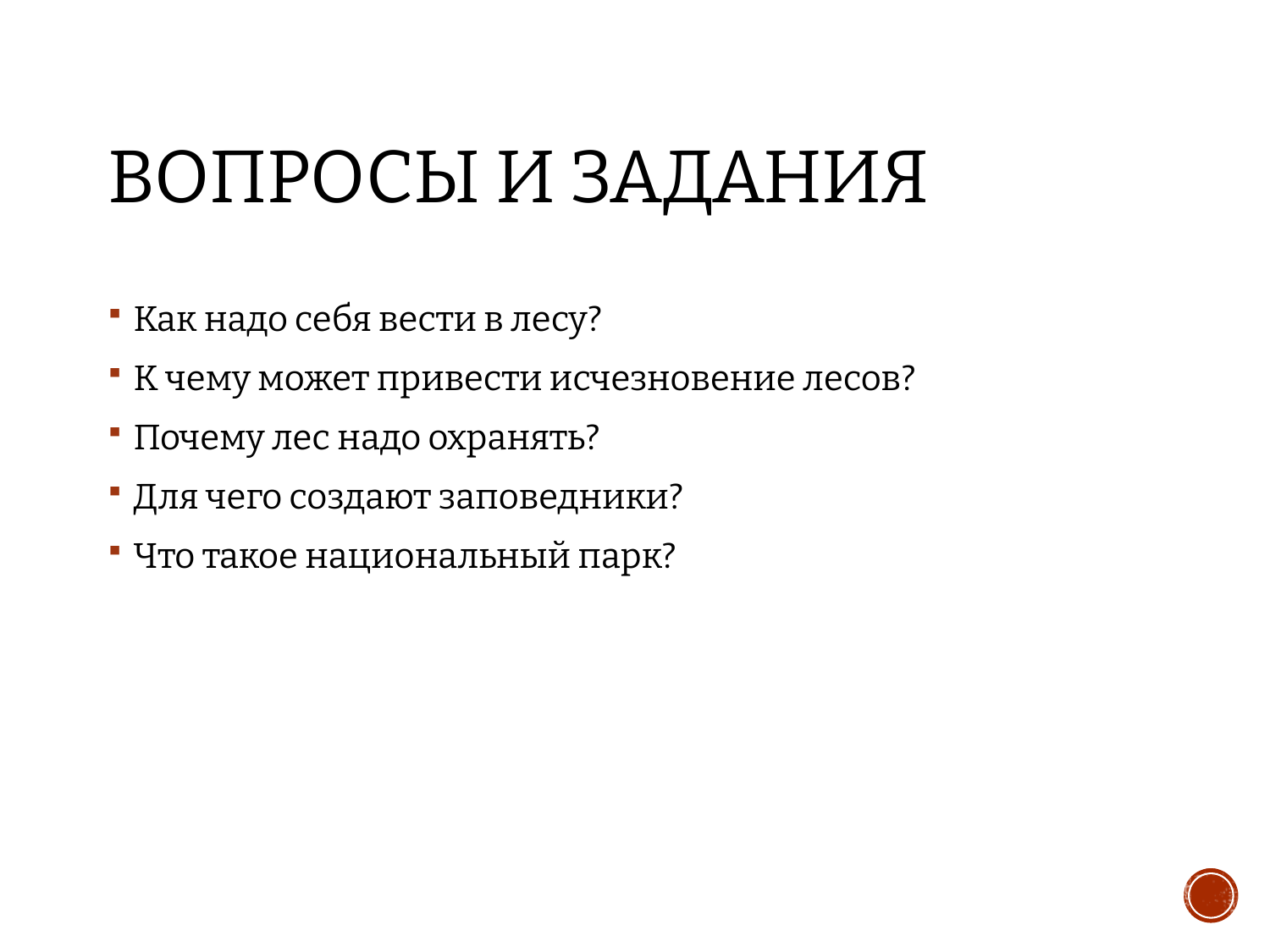

# Вопросы и задания
Как надо себя вести в лесу?
К чему может привести исчезновение лесов?
Почему лес надо охранять?
Для чего создают заповедники?
Что такое национальный парк?